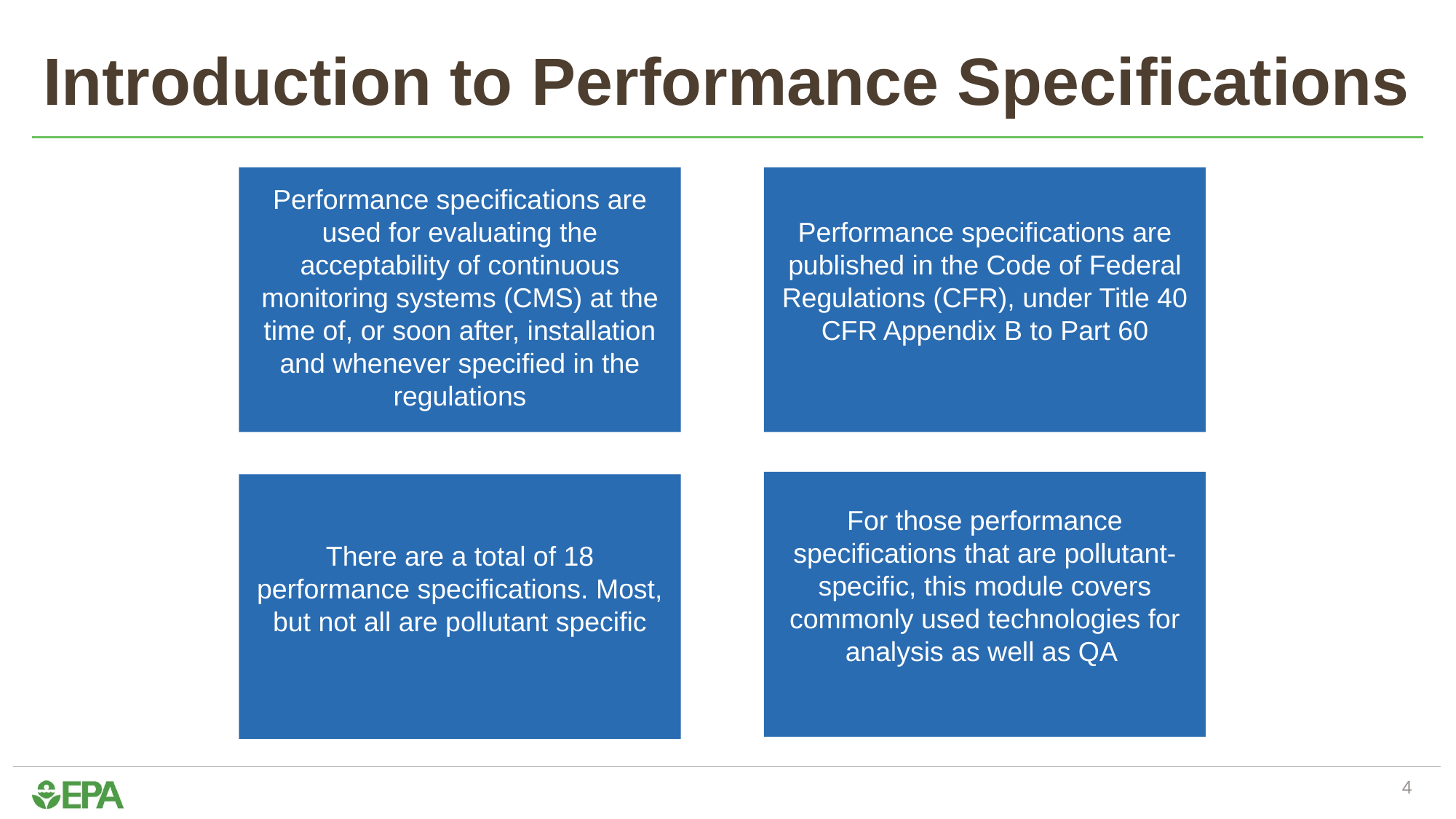

# Introduction to Performance Specifications

Performance specifications are used for evaluating the acceptability of continuous monitoring systems (CMS) at the time of, or soon after, installation and whenever specified in the regulations

Performance specifications are published in the Code of Federal Regulations (CFR), under Title 40 CFR Appendix B to Part 60

For those performance specifications that are pollutant-specific, this module covers commonly used technologies for analysis as well as QA

There are a total of 18 performance specifications. Most, but not all are pollutant specific

4